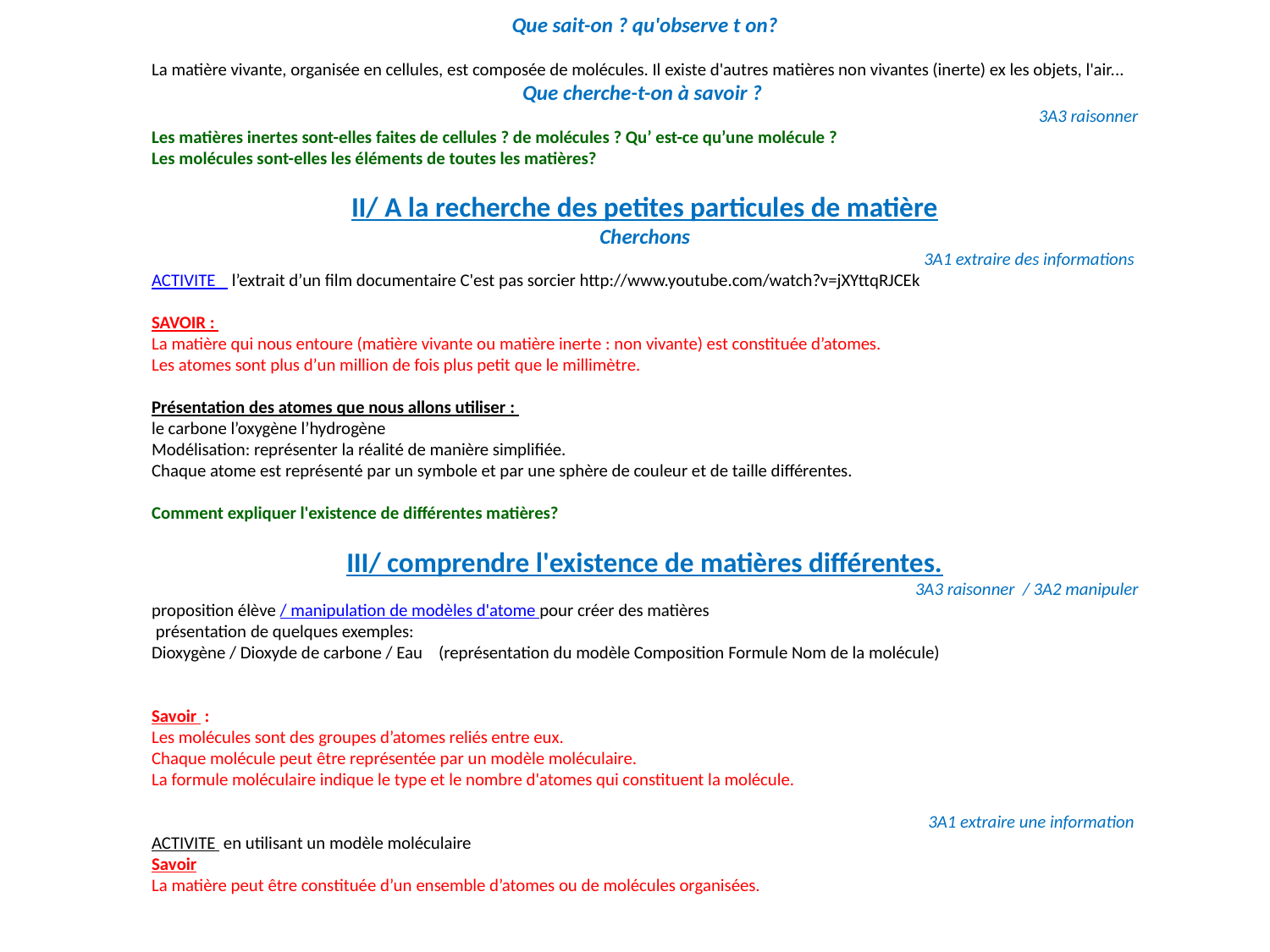

Que sait-on ? qu'observe t on?

La matière vivante, organisée en cellules, est composée de molécules. Il existe d'autres matières non vivantes (inerte) ex les objets, l'air...
Que cherche-t-on à savoir ?
3A3 raisonner
Les matières inertes sont-elles faites de cellules ? de molécules ? Qu’ est-ce qu’une molécule ?
Les molécules sont-elles les éléments de toutes les matières?

II/ A la recherche des petites particules de matière
Cherchons
3A1 extraire des informations
ACTIVITE    l’extrait d’un film documentaire C'est pas sorcier http://www.youtube.com/watch?v=jXYttqRJCEk

SAVOIR :
La matière qui nous entoure (matière vivante ou matière inerte : non vivante) est constituée d’atomes.
Les atomes sont plus d’un million de fois plus petit que le millimètre.

Présentation des atomes que nous allons utiliser :
le carbone l’oxygène l’hydrogène
Modélisation: représenter la réalité de manière simplifiée.
Chaque atome est représenté par un symbole et par une sphère de couleur et de taille différentes.

Comment expliquer l'existence de différentes matières?

III/ comprendre l'existence de matières différentes.
3A3 raisonner  / 3A2 manipuler
proposition élève / manipulation de modèles d'atome pour créer des matières
 présentation de quelques exemples:
Dioxygène / Dioxyde de carbone / Eau    (représentation du modèle Composition Formule Nom de la molécule)

Savoir  :
Les molécules sont des groupes d’atomes reliés entre eux.
Chaque molécule peut être représentée par un modèle moléculaire.
La formule moléculaire indique le type et le nombre d'atomes qui constituent la molécule.

3A1 extraire une information
ACTIVITE  en utilisant un modèle moléculaire
Savoir
La matière peut être constituée d’un ensemble d’atomes ou de molécules organisées.